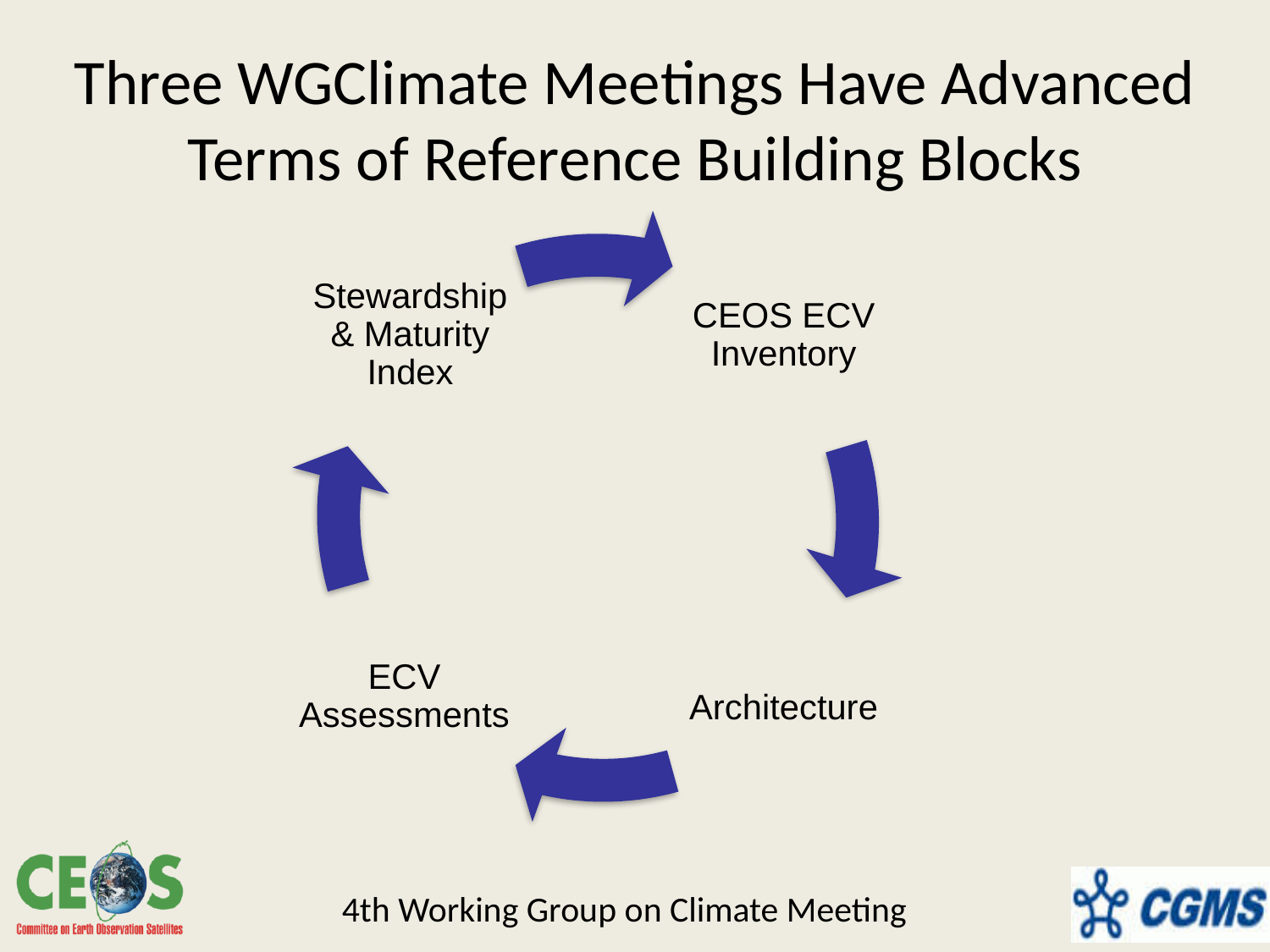

# Three WGClimate Meetings Have Advanced Terms of Reference Building Blocks
CEOS ECV Inventory
Architecture
ECV Assessments
Stewardship & Maturity Index
4th Working Group on Climate Meeting